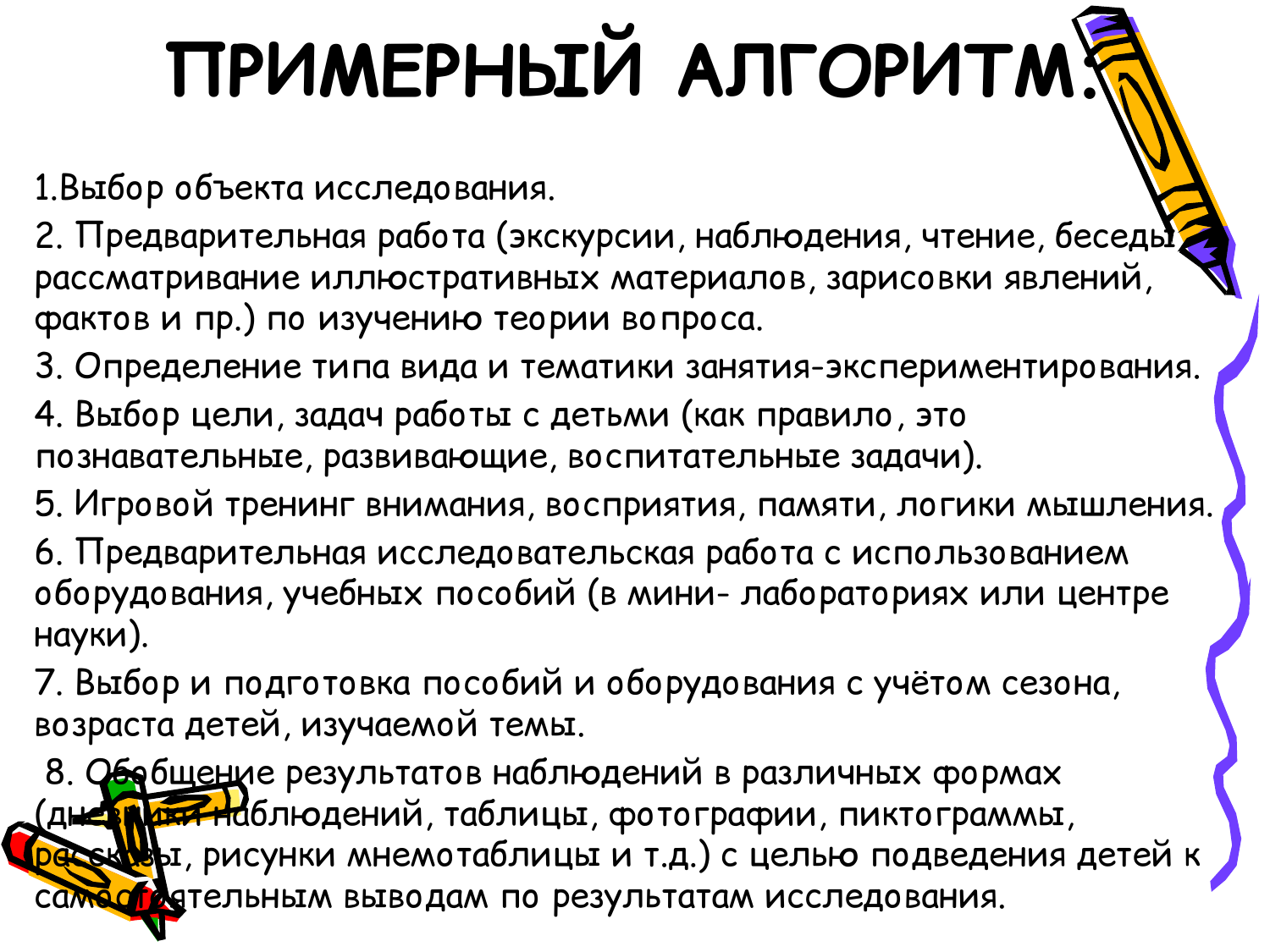

# Примерный алгоритм:
1.Выбор объекта исследования.
2. Предварительная работа (экскурсии, наблюдения, чтение, беседы, рассматривание иллюстративных материалов, зарисовки явлений, фактов и пр.) по изучению теории вопроса.
3. Определение типа вида и тематики занятия-экспериментирования.
4. Выбор цели, задач работы с детьми (как правило, это познавательные, развивающие, воспитательные задачи).
5. Игровой тренинг внимания, восприятия, памяти, логики мышления.
6. Предварительная исследовательская работа с использованием оборудования, учебных пособий (в мини- лабораториях или центре науки).
7. Выбор и подготовка пособий и оборудования с учётом сезона, возраста детей, изучаемой темы.
 8. Обобщение результатов наблюдений в различных формах (дневники наблюдений, таблицы, фотографии, пиктограммы, рассказы, рисунки мнемотаблицы и т.д.) с целью подведения детей к самостоятельным выводам по результатам исследования.